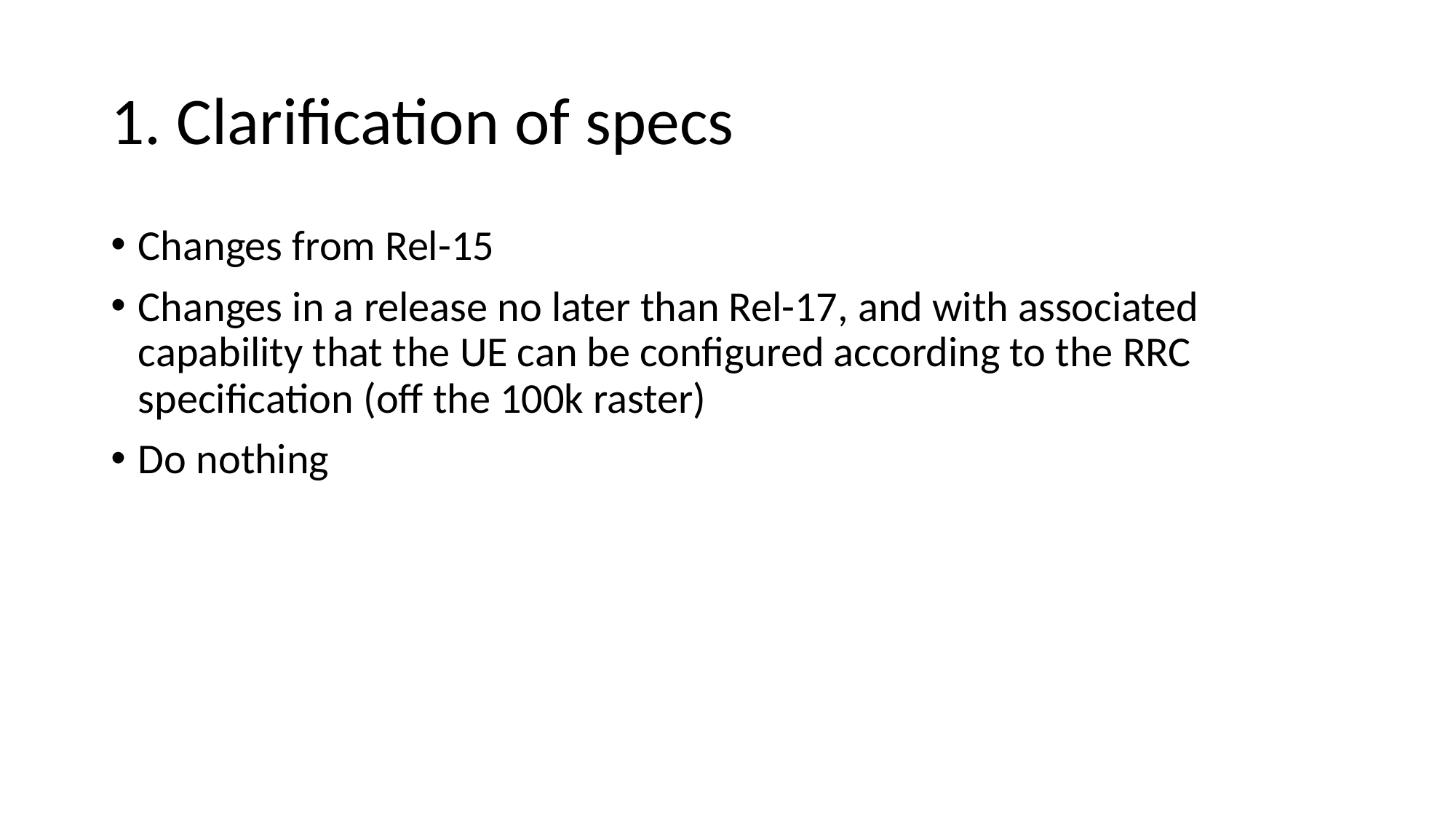

# 1. Clarification of specs
Changes from Rel-15
Changes in a release no later than Rel-17, and with associated capability that the UE can be configured according to the RRC specification (off the 100k raster)
Do nothing